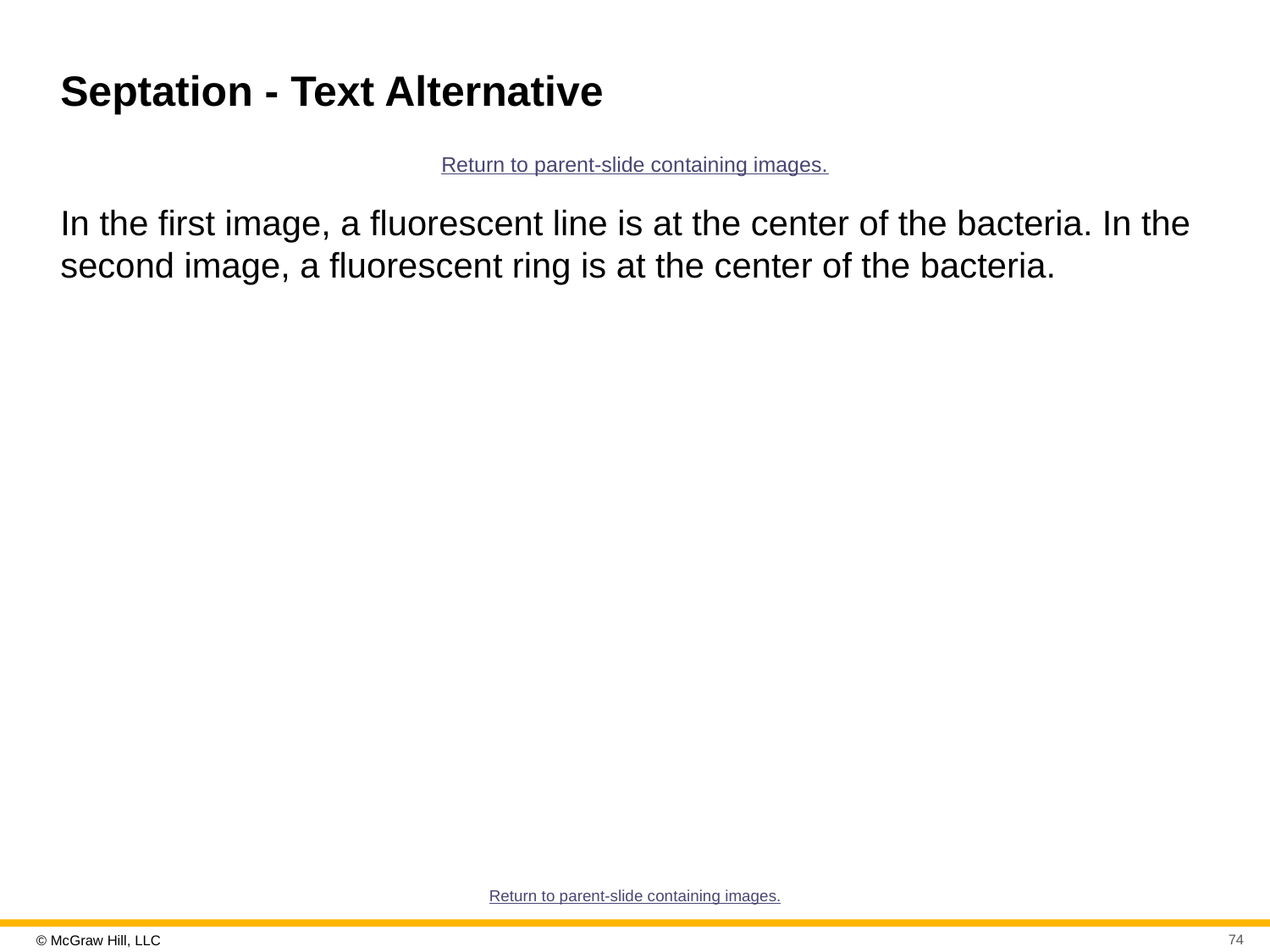

# Septation - Text Alternative
Return to parent-slide containing images.
In the first image, a fluorescent line is at the center of the bacteria. In the second image, a fluorescent ring is at the center of the bacteria.
Return to parent-slide containing images.
74